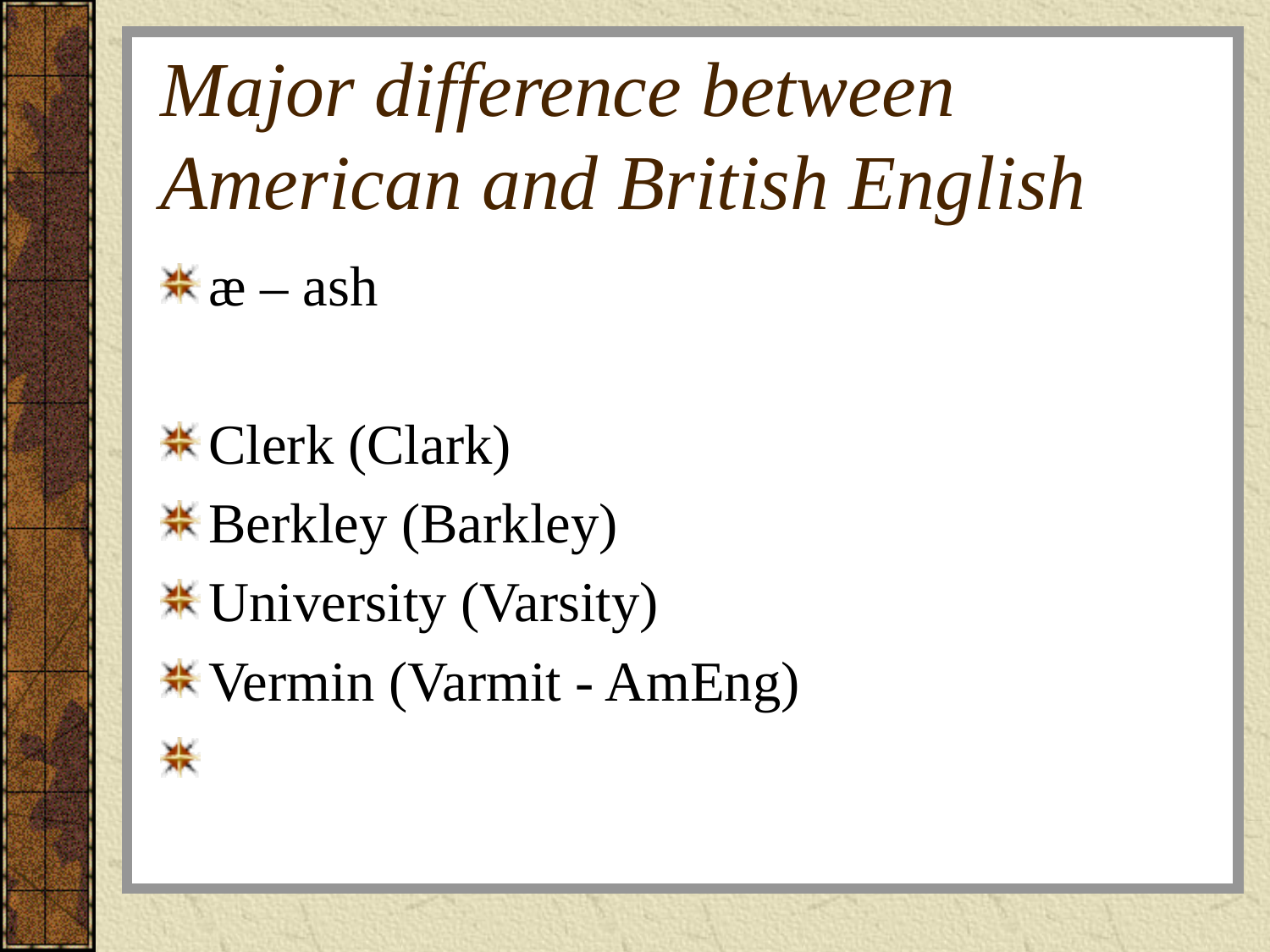

# Major difference between American and British English
æ – ash

Clerk (Clark)
Berkley (Barkley)
University (Varsity)
Vermin (Varmit - AmEng)